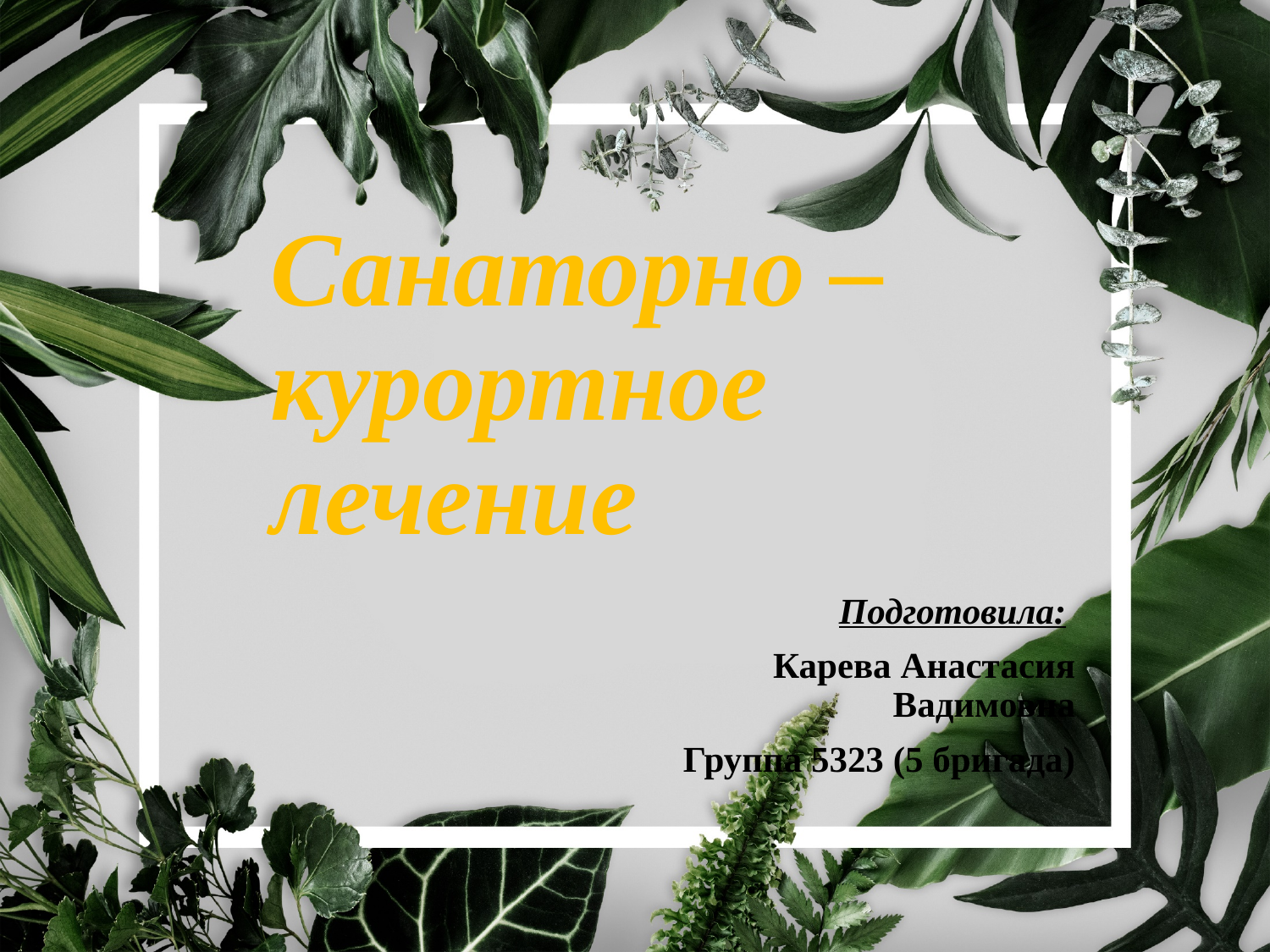

# Санаторно – курортное лечение
Подготовила:
Карева Анастасия Вадимовна
Группа 5323 (5 бригада)